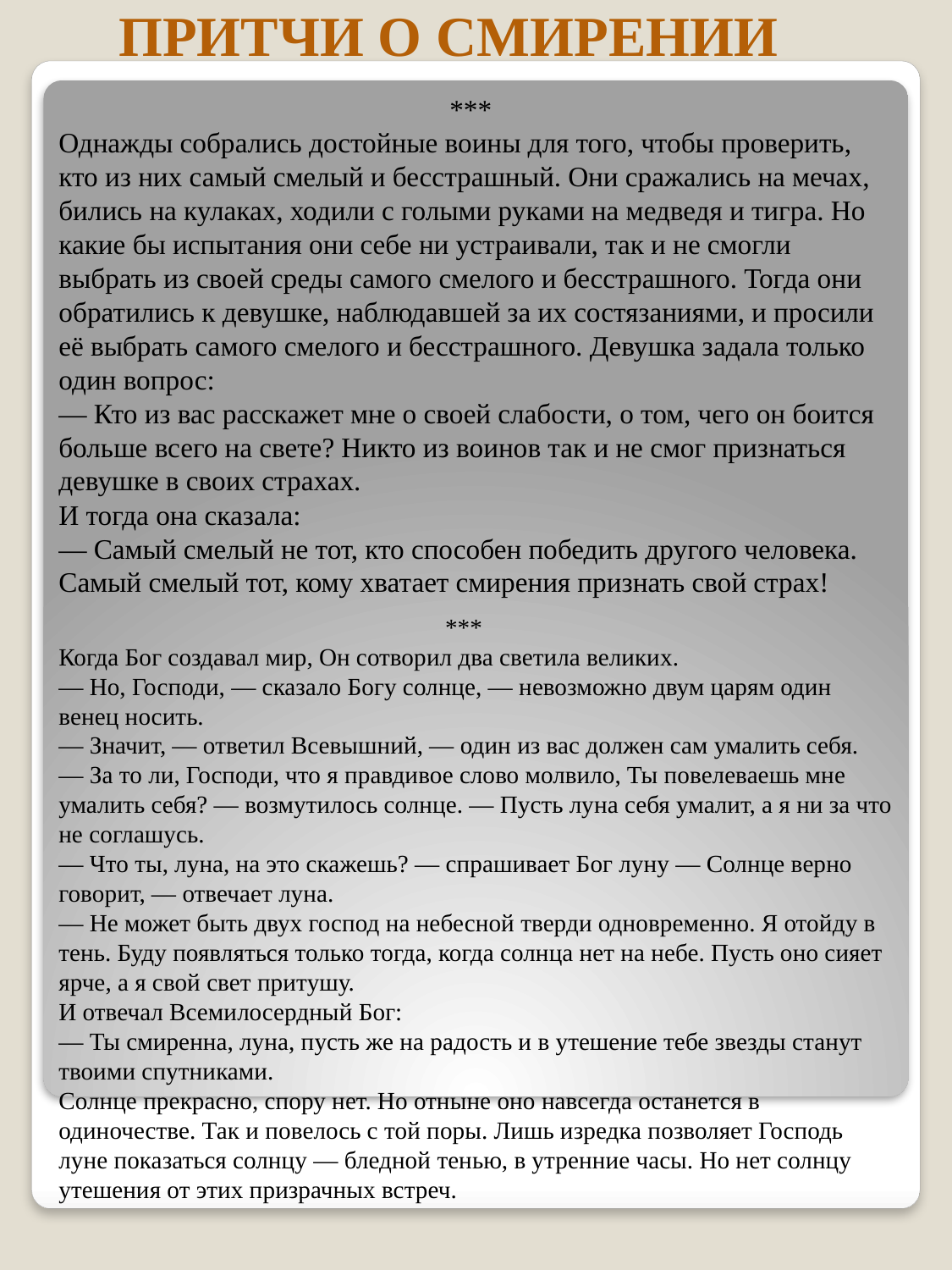

ПРИТЧИ О СМИРЕНИИ
                                                        ***
Однажды собрались достойные воины для того, чтобы проверить, кто из них самый смелый и бесстрашный. Они сражались на мечах, бились на кулаках, ходили с голыми руками на медведя и тигра. Но какие бы испытания они себе ни устраивали, так и не смогли выбрать из своей среды самого смелого и бесстрашного. Тогда они обратились к девушке, наблюдавшей за их состязаниями, и просили её выбрать самого смелого и бесстрашного. Девушка задала только один вопрос:
— Кто из вас расскажет мне о своей слабости, о том, чего он боится больше всего на свете? Никто из воинов так и не смог признаться девушке в своих страхах.
И тогда она сказала:
— Самый смелый не тот, кто способен победить другого человека. Самый смелый тот, кому хватает смирения признать свой страх!
                                                               ***
Когда Бог создавал мир, Он сотворил два светила великих.
— Но, Господи, — сказало Богу солнце, — невозможно двум царям один венец носить.
— Значит, — ответил Всевышний, — один из вас должен сам умалить себя.
— За то ли, Господи, что я правдивое слово молвило, Ты повелеваешь мне умалить себя? — возмутилось солнце. — Пусть луна себя умалит, а я ни за что не соглашусь.
— Что ты, луна, на это скажешь? — спрашивает Бог луну — Солнце верно говорит, — отвечает луна.
— Не может быть двух господ на небесной тверди одновременно. Я отойду в тень. Буду появляться только тогда, когда солнца нет на небе. Пусть оно сияет ярче, а я свой свет притушу.
И отвечал Всемилосердный Бог:
— Ты смиренна, луна, пусть же на радость и в утешение тебе звезды станут твоими спутниками.
Солнце прекрасно, спору нет. Но отныне оно навсегда останется в одиночестве. Так и повелось с той поры. Лишь изредка позволяет Господь луне показаться солнцу — бледной тенью, в утренние часы. Но нет солнцу утешения от этих призрачных встреч.